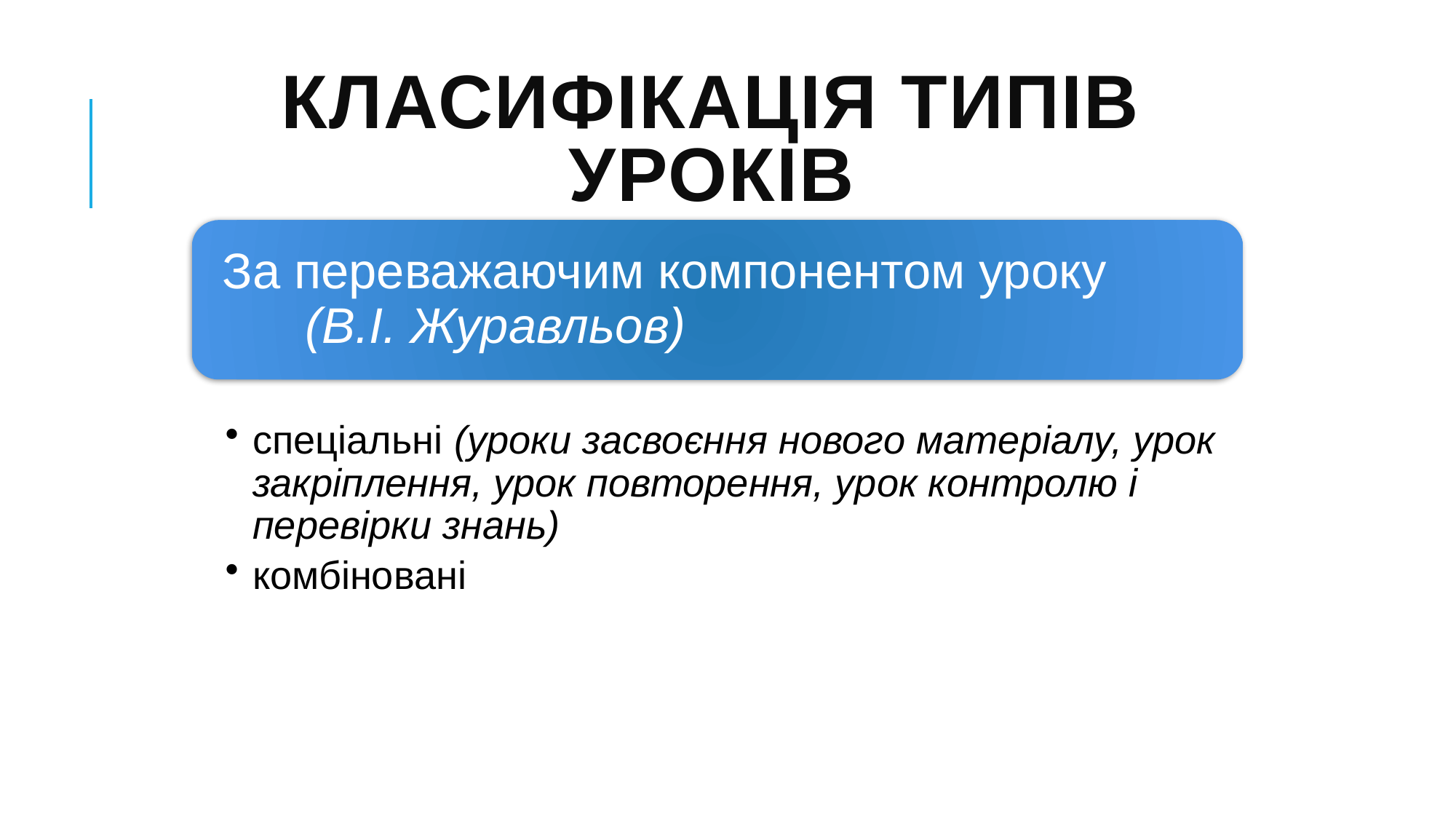

# Класифікація типів уроків
За переважаючим компонентом уроку               (В.І. Журавльов)

спеціальні (уроки засвоєння нового матеріалу, урок закріплення, урок повторення, урок контролю і перевірки знань)
комбіновані